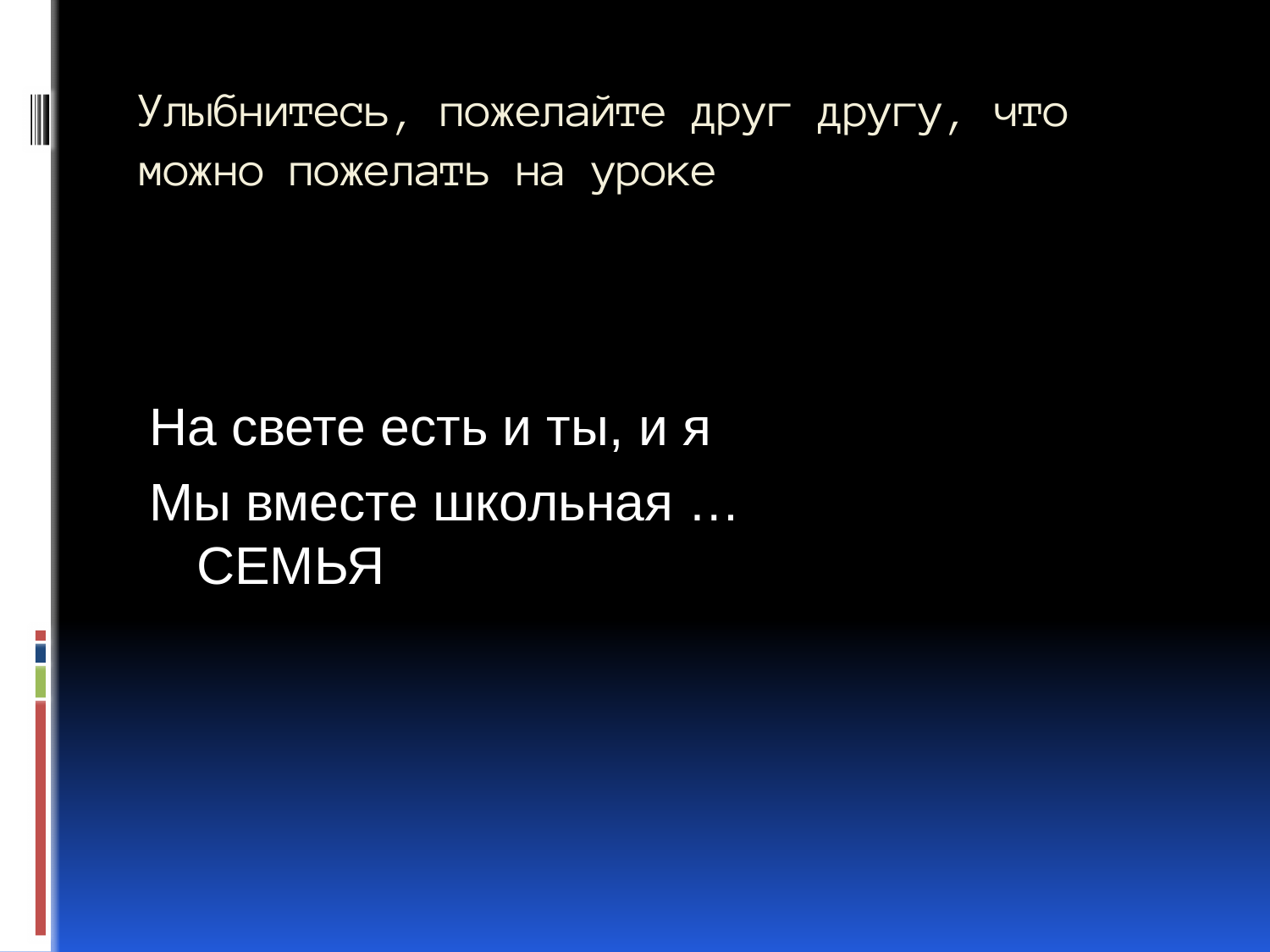

# Улыбнитесь, пожелайте друг другу, что можно пожелать на уроке
На свете есть и ты, и я
Мы вместе школьная …                        СЕМЬЯ